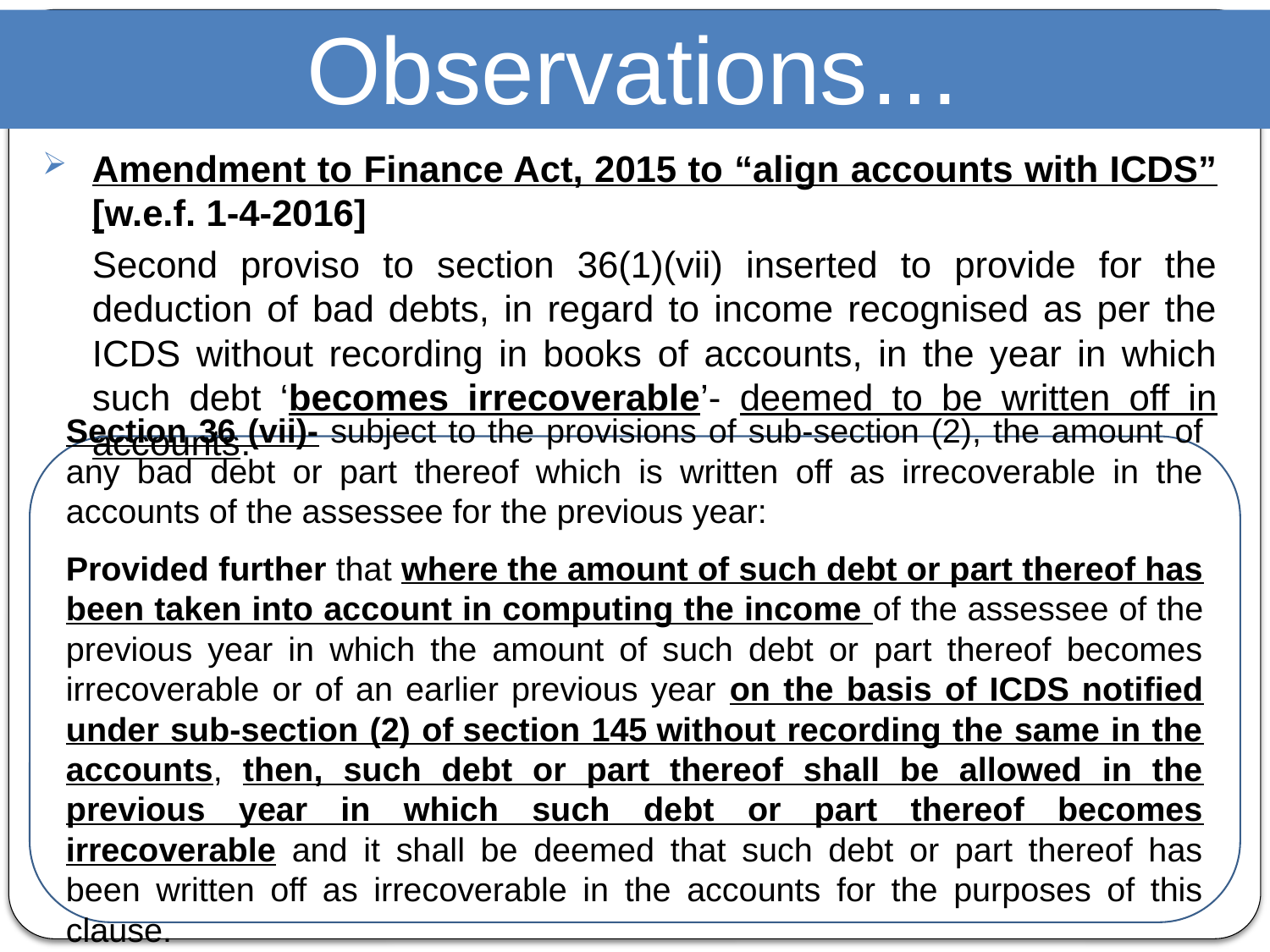

# Observations…
Amendment to Finance Act, 2015 to “align accounts with ICDS” [w.e.f. 1-4-2016]
	Second proviso to section 36(1)(vii) inserted to provide for the deduction of bad debts, in regard to income recognised as per the ICDS without recording in books of accounts, in the year in which such debt ‘becomes irrecoverable’- deemed to be written off in accounts.
Section 36 (vii)- subject to the provisions of sub-section (2), the amount of any bad debt or part thereof which is written off as irrecoverable in the accounts of the assessee for the previous year:

Provided further that where the amount of such debt or part thereof has been taken into account in computing the income of the assessee of the previous year in which the amount of such debt or part thereof becomes irrecoverable or of an earlier previous year on the basis of ICDS notified under sub-section (2) of section 145 without recording the same in the accounts, then, such debt or part thereof shall be allowed in the previous year in which such debt or part thereof becomes irrecoverable and it shall be deemed that such debt or part thereof has been written off as irrecoverable in the accounts for the purposes of this clause.